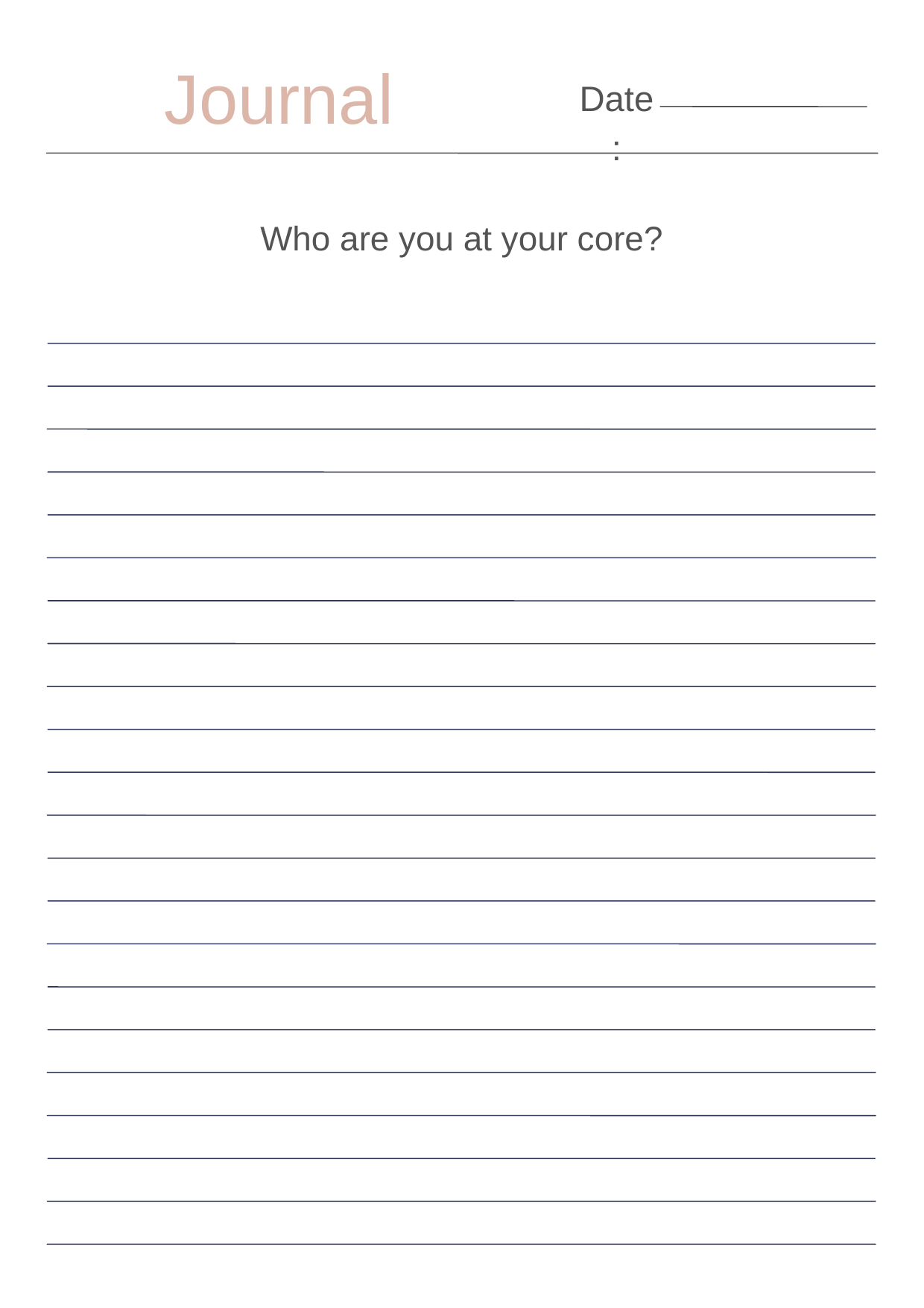

Journal
Date:

Who are you at your core?